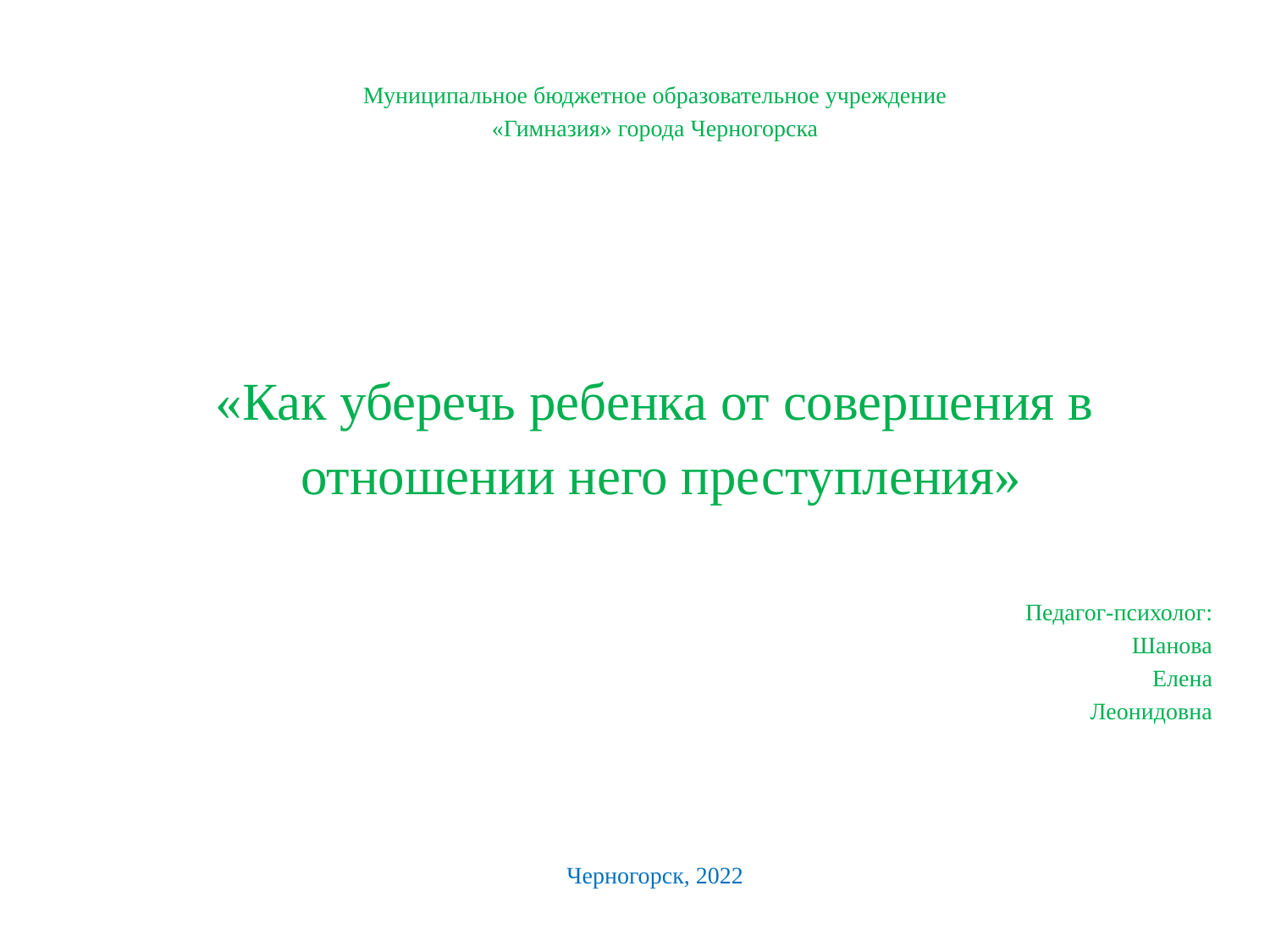

Муниципальное бюджетное образовательное учреждение
«Гимназия» города Черногорска

«Как уберечь ребенка от совершения в
 отношении него преступления»

Педагог-психолог:
Шанова
Елена
Леонидовна

Черногорск, 2022